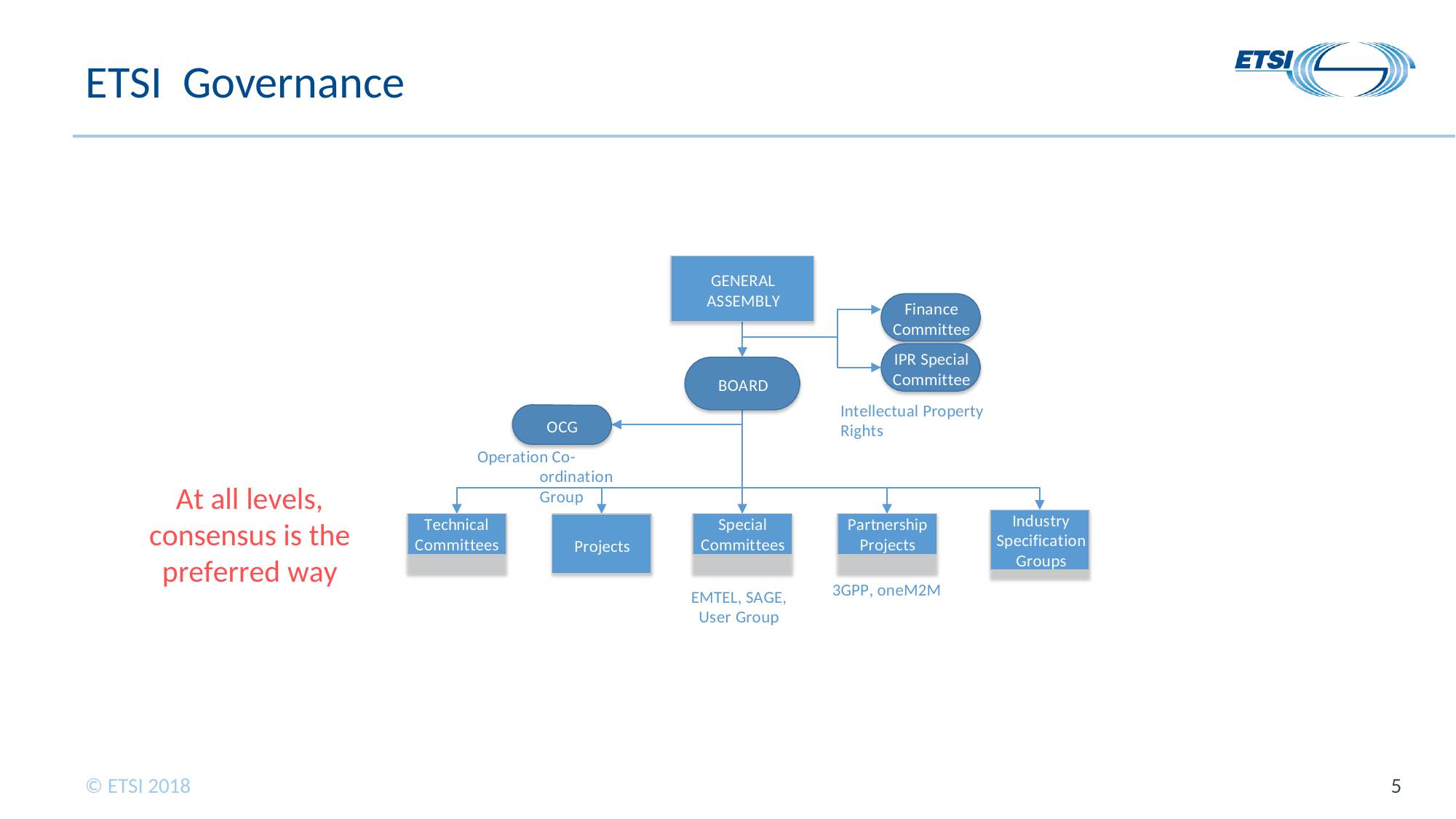

# ETSI  Governance

GENERAL ASSEMBLY

Finance
Committee
IPR Special
Committee

BOARD
Intellectual Property Rights

OCG

Operation Co-ordination Group
At all levels, consensus is the preferred way

Industry Specification Groups
Technical Committees

Special Committees
Partnership Projects
Projects
3GPP, oneM2M
EMTEL, SAGE,
User Group